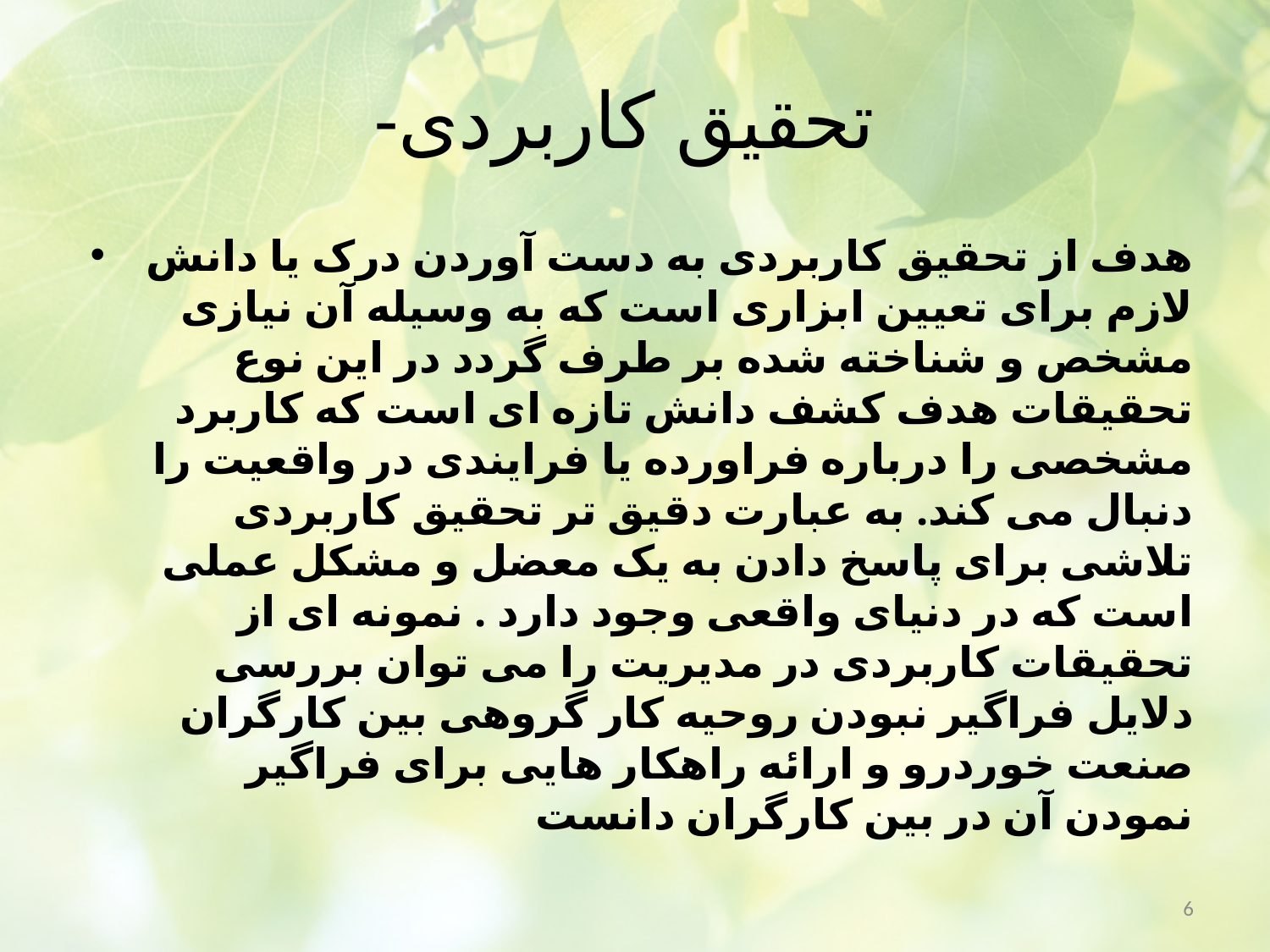

# -تحقيق کاربردی
هدف از تحقیق کاربردی به دست آوردن درک یا دانش لازم برای تعیین ابزاری است که به وسیله آن نیازی مشخص و شناخته شده بر طرف گردد در این نوع تحقیقات هدف کشف دانش تازه ای است که کاربرد مشخصی را درباره فراورده یا فرایندی در واقعیت را دنبال می کند. به عبارت دقیق تر تحقیق کاربردی تلاشی برای پاسخ دادن به یک معضل و مشکل عملی است که در دنیای واقعی وجود دارد . نمونه ای از تحقیقات کاربردی در مدیریت را می توان بررسی دلایل فراگیر نبودن روحیه کار گروهی بین کارگران صنعت خوردرو و ارائه راهکار هایی برای فراگیر نمودن آن در بین کارگران دانست
6